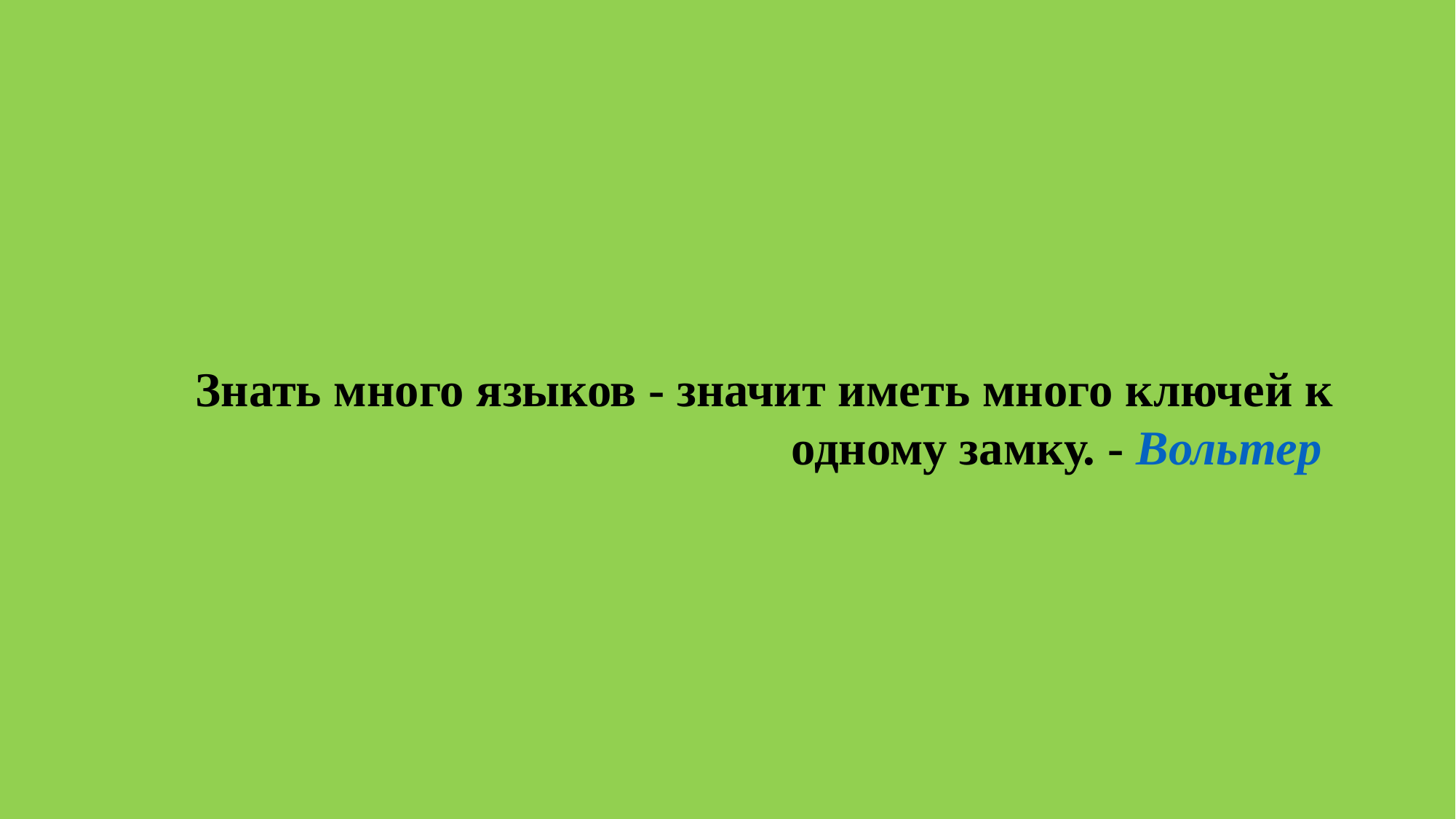

Знать много языков - значит иметь много ключей к одному замку. - Вольтер